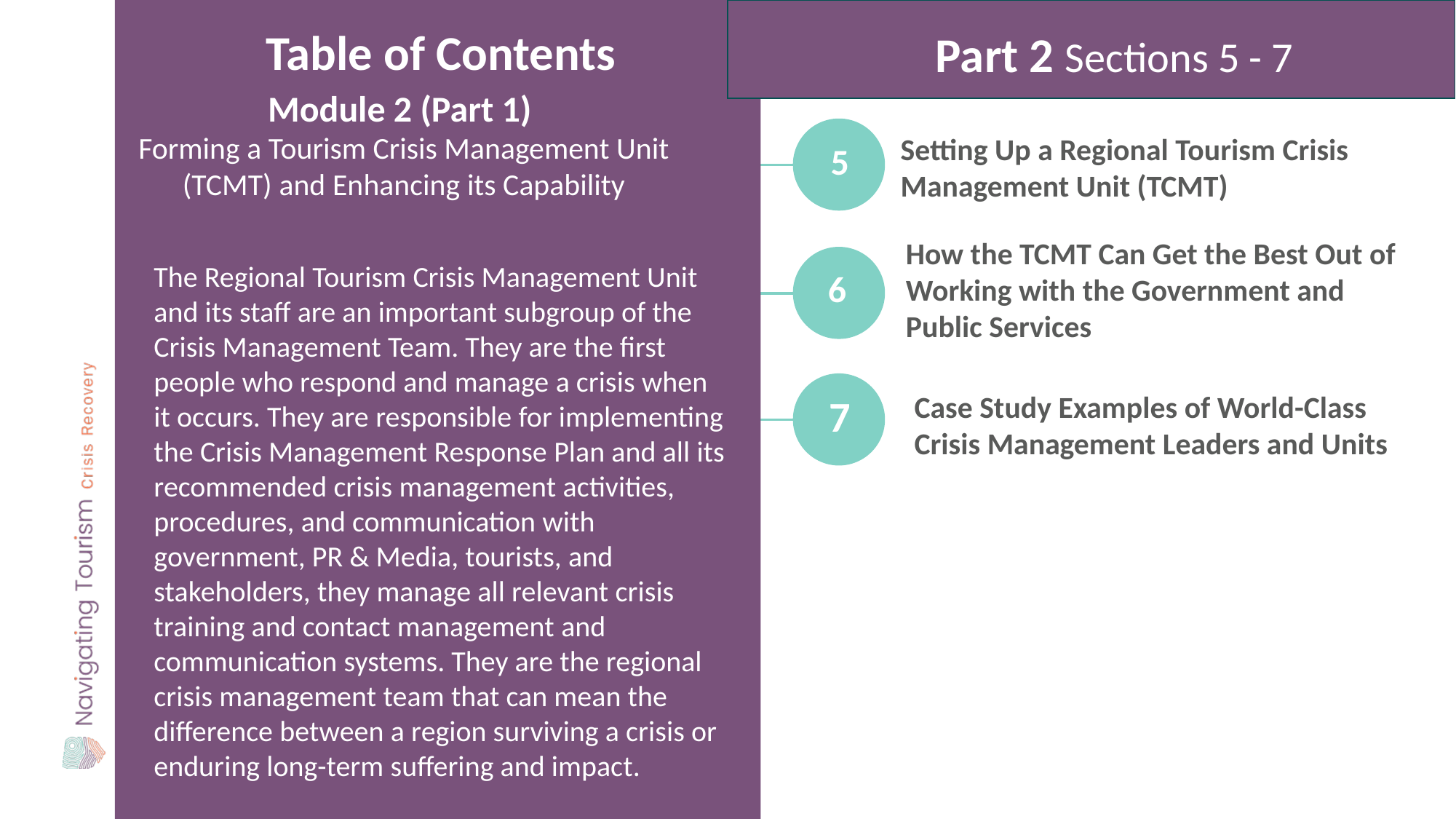

Part 2 Sections 5 - 7
Table of Contents
Module 2 (Part 1)
Forming a Tourism Crisis Management Unit (TCMT) and Enhancing its Capability
Setting Up a Regional Tourism Crisis Management Unit (TCMT)
5
How the TCMT Can Get the Best Out of Working with the Government and Public Services
The Regional Tourism Crisis Management Unit and its staff are an important subgroup of the Crisis Management Team. They are the first people who respond and manage a crisis when it occurs. They are responsible for implementing the Crisis Management Response Plan and all its recommended crisis management activities, procedures, and communication with government, PR & Media, tourists, and stakeholders, they manage all relevant crisis training and contact management and communication systems. They are the regional crisis management team that can mean the difference between a region surviving a crisis or enduring long-term suffering and impact.

6
Case Study Examples of World-Class Crisis Management Leaders and Units
7